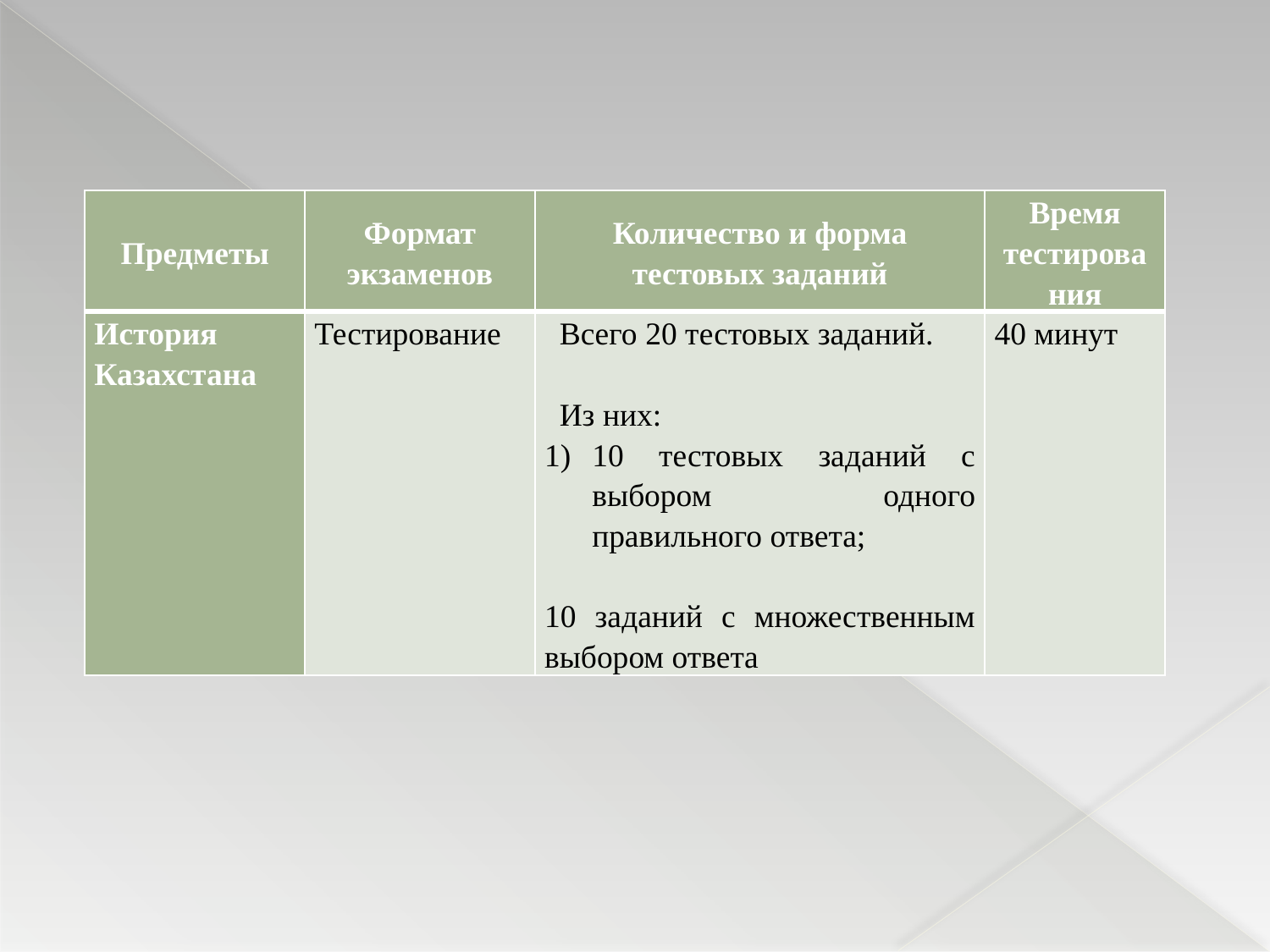

| Предметы | Формат экзаменов | Количество и форма тестовых заданий | Время тестирования |
| --- | --- | --- | --- |
| История Казахстана | Тестирование | Всего 20 тестовых заданий. Из них: 10 тестовых заданий с выбором одного правильного ответа; 10 заданий с множественным выбором ответа | 40 минут |